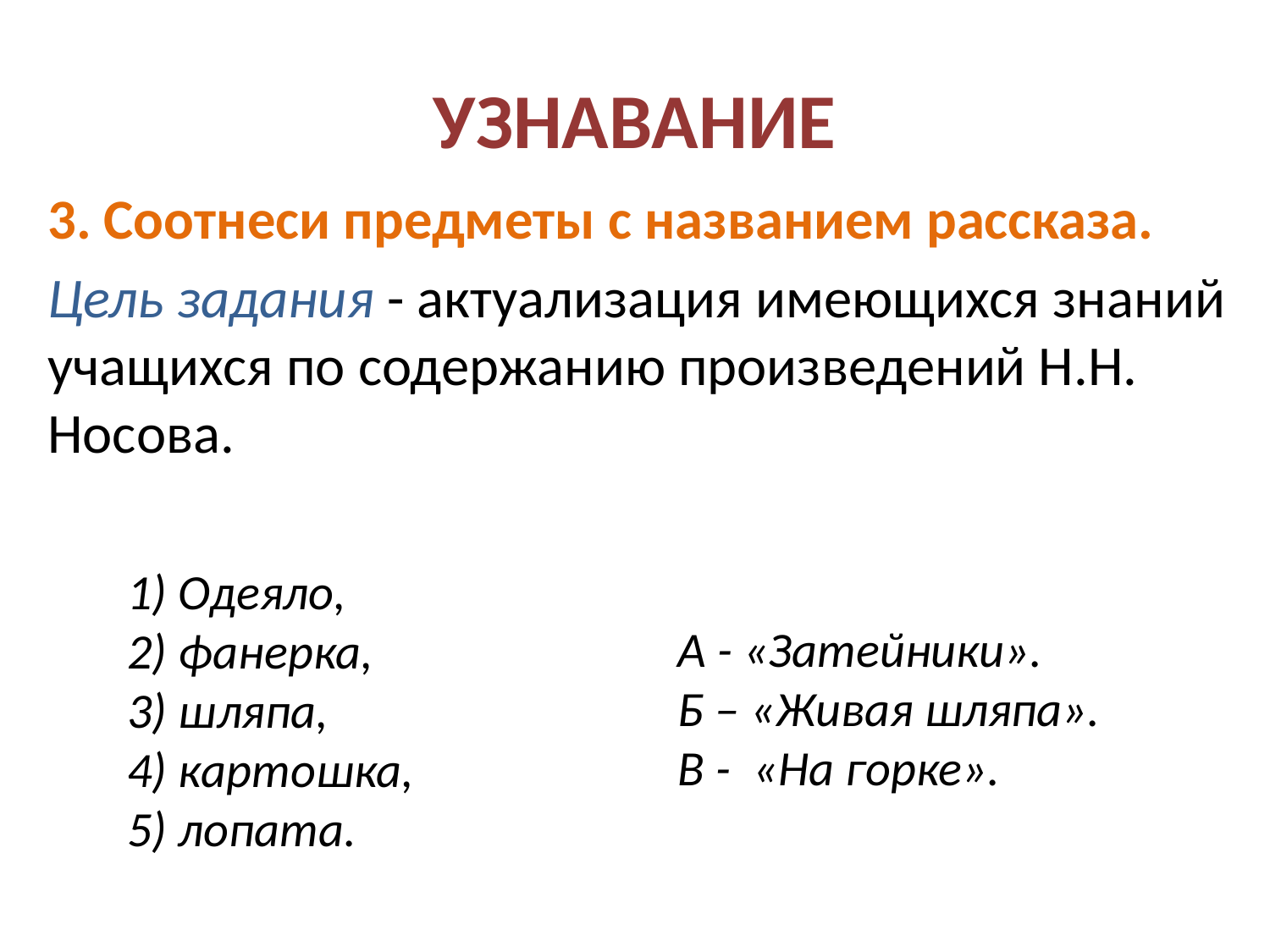

# УЗНАВАНИЕ
3. Соотнеси предметы с названием рассказа.
Цель задания - актуализация имеющихся знаний учащихся по содержанию произведений Н.Н. Носова.

1) Одеяло,
2) фанерка,
3) шляпа,
4) картошка,
5) лопата.

А - «Затейники».
Б – «Живая шляпа».
В -  «На горке».